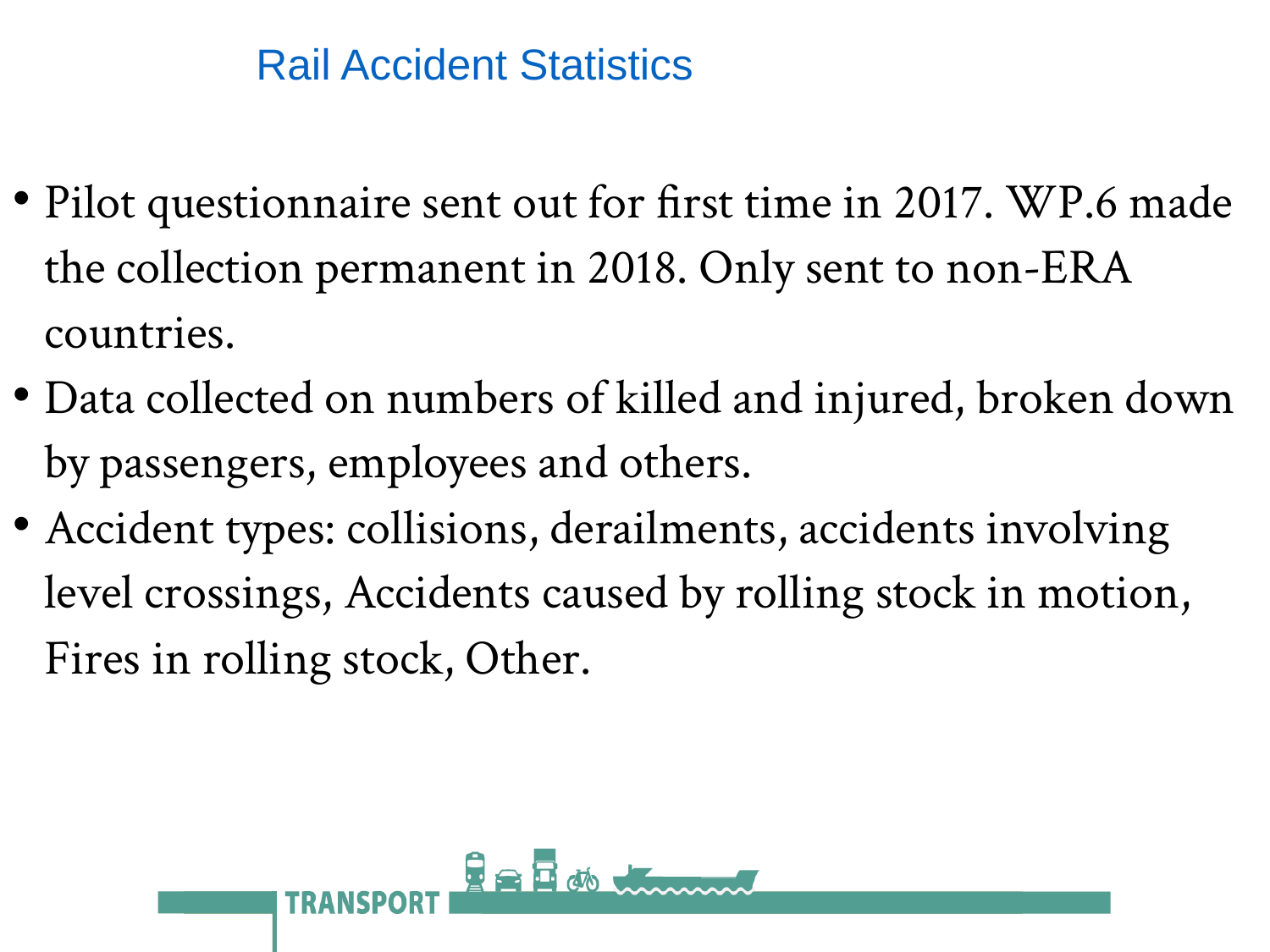

# Rail Accident Statistics
Pilot questionnaire sent out for first time in 2017. WP.6 made the collection permanent in 2018. Only sent to non-ERA countries.
Data collected on numbers of killed and injured, broken down by passengers, employees and others.
Accident types: collisions, derailments, accidents involving level crossings, Accidents caused by rolling stock in motion, Fires in rolling stock, Other.